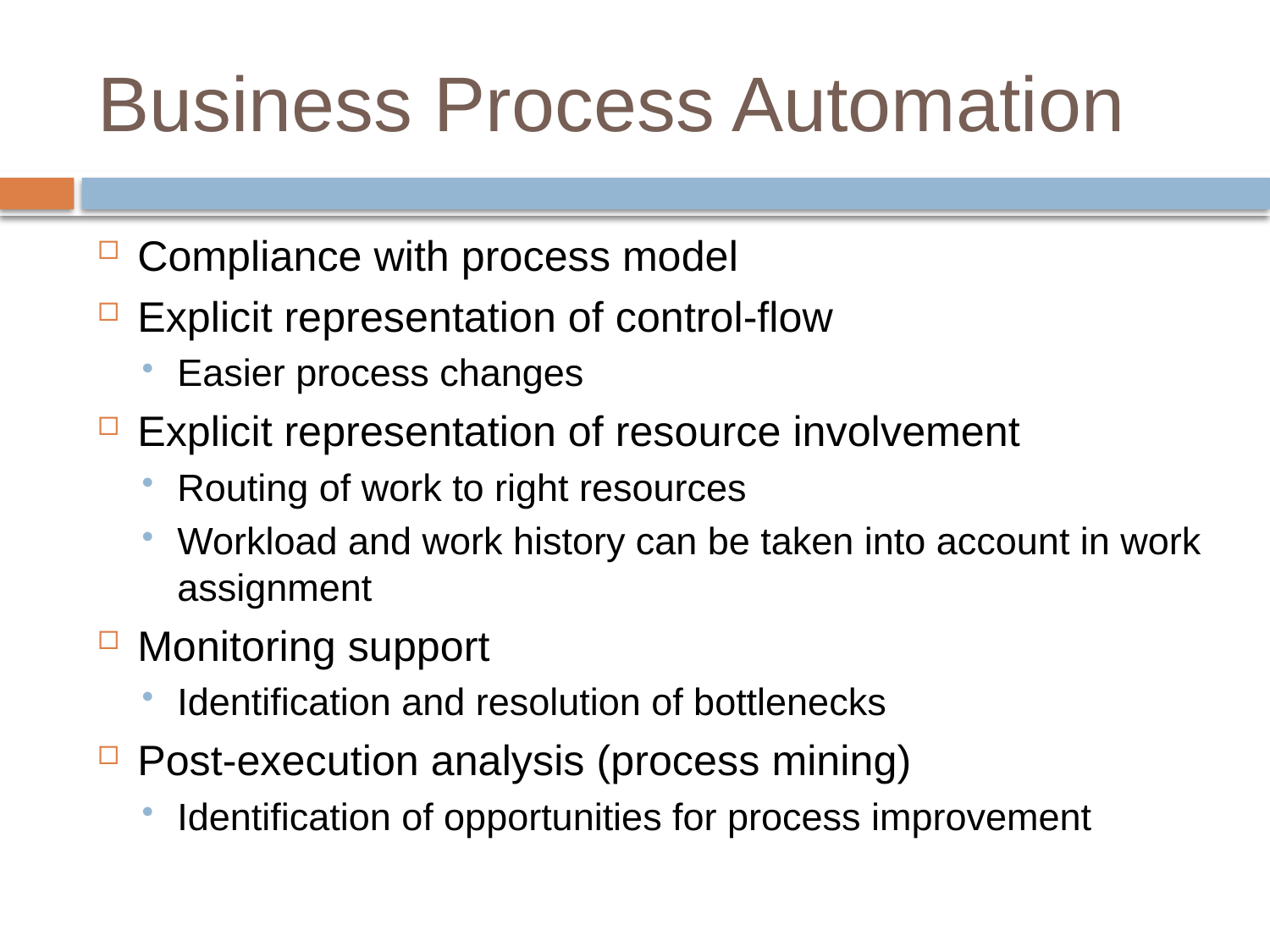

# Business Process Automation
Compliance with process model
Explicit representation of control-flow
Easier process changes
Explicit representation of resource involvement
Routing of work to right resources
Workload and work history can be taken into account in work assignment
Monitoring support
Identification and resolution of bottlenecks
Post-execution analysis (process mining)
Identification of opportunities for process improvement